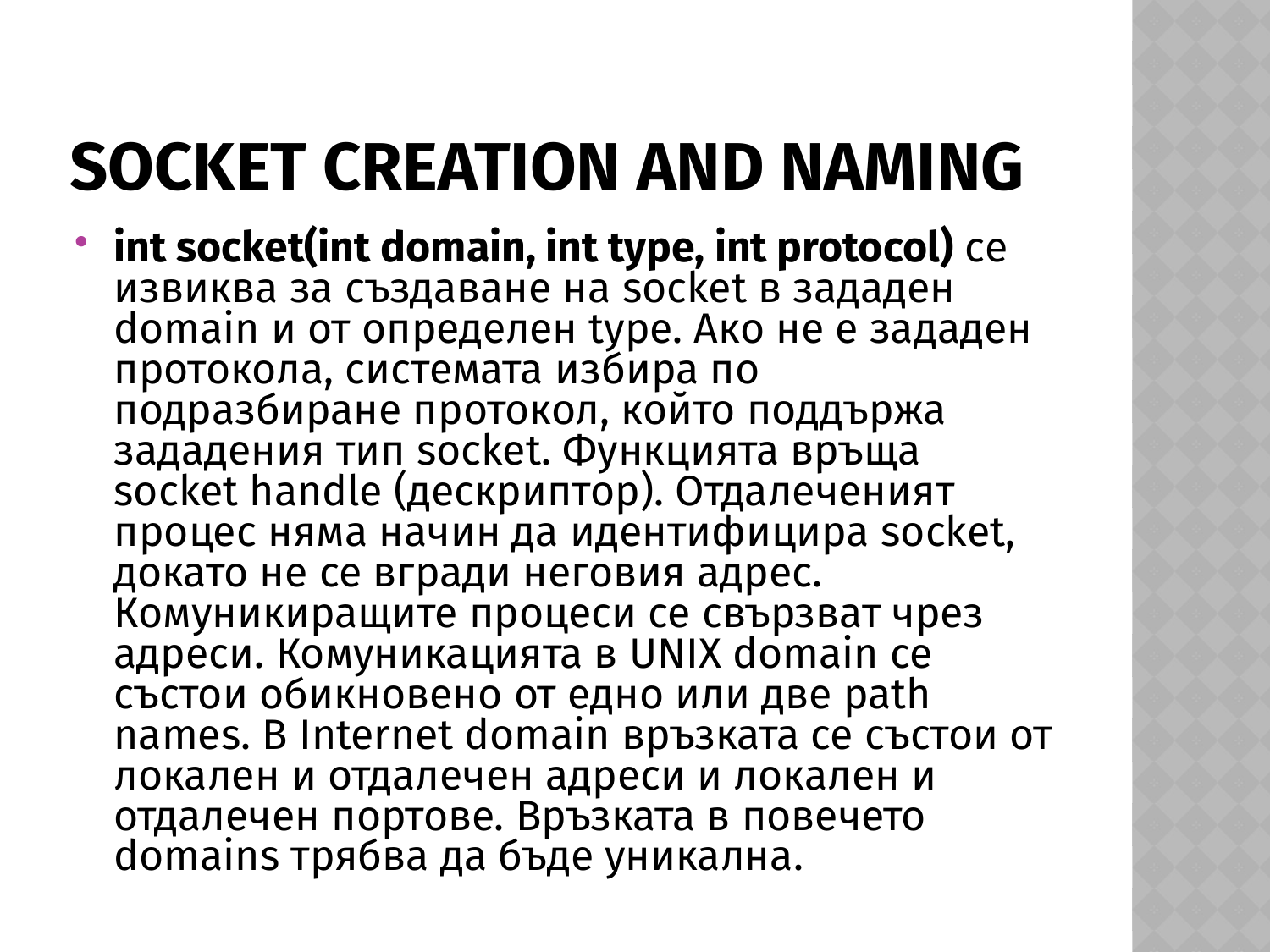

# Socket Creation and Naming
int socket(int domain, int type, int protocol) се извиква за създаване на socket в зададен domain и от определен type. Ако не е зададен протокола, системата избира по подразбиране протокол, който поддържа зададения тип socket. Функцията връща socket handle (дескриптор). Отдалеченият процес няма начин да идентифицира socket, докато не се вгради неговия адрес. Комуникиращите процеси се свързват чрез адреси. Комуникацията в UNIX domain се състои обикновено от едно или две path names. В Internet domain връзката се състои от локален и отдалечен адреси и локален и отдалечен портове. Връзката в повечето domains трябва да бъде уникална.